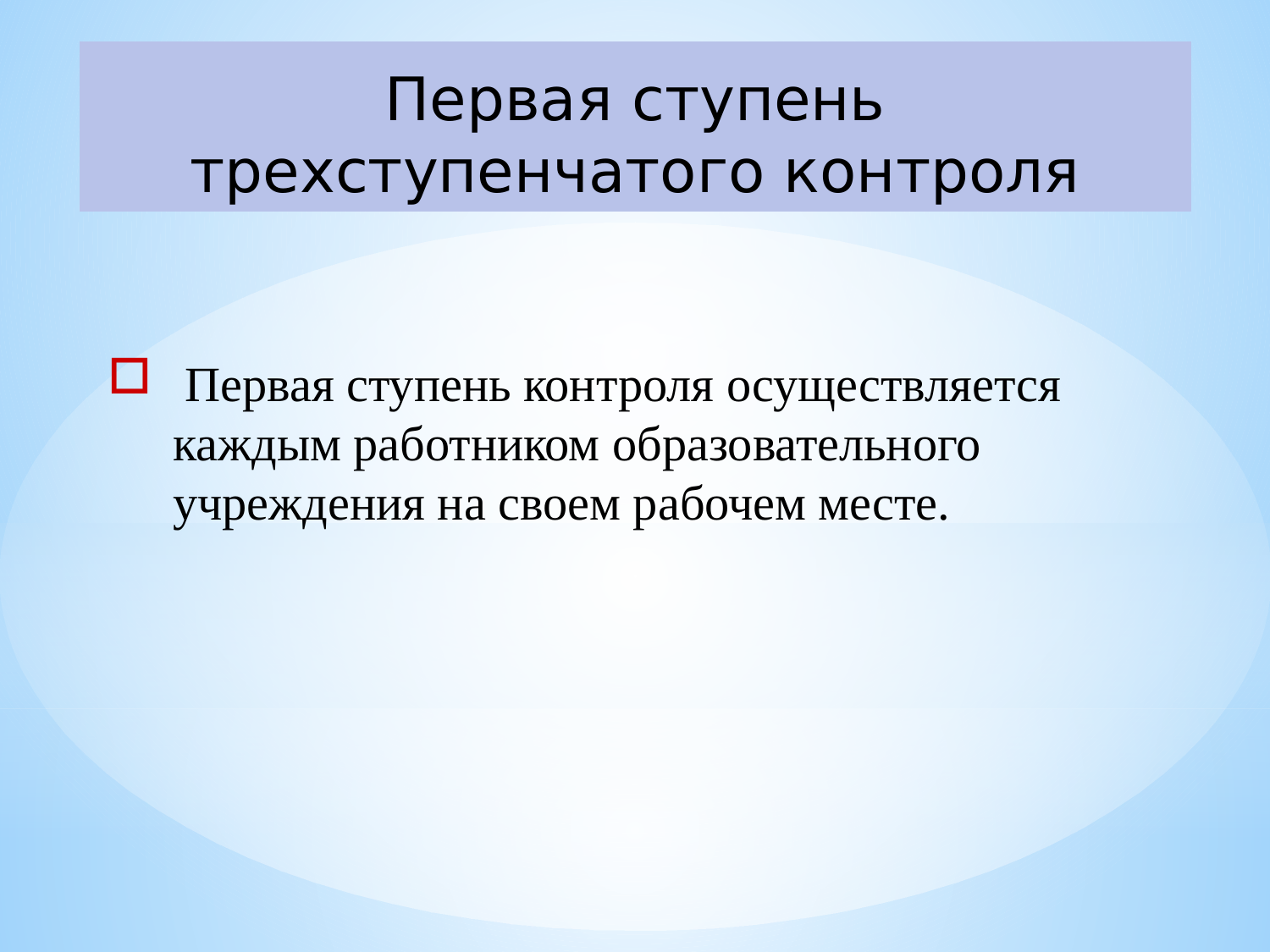

Первая ступень трехступенчатого контроля
 Первая ступень контроля осуществляется каждым работником образовательного учреждения на своем рабочем месте.